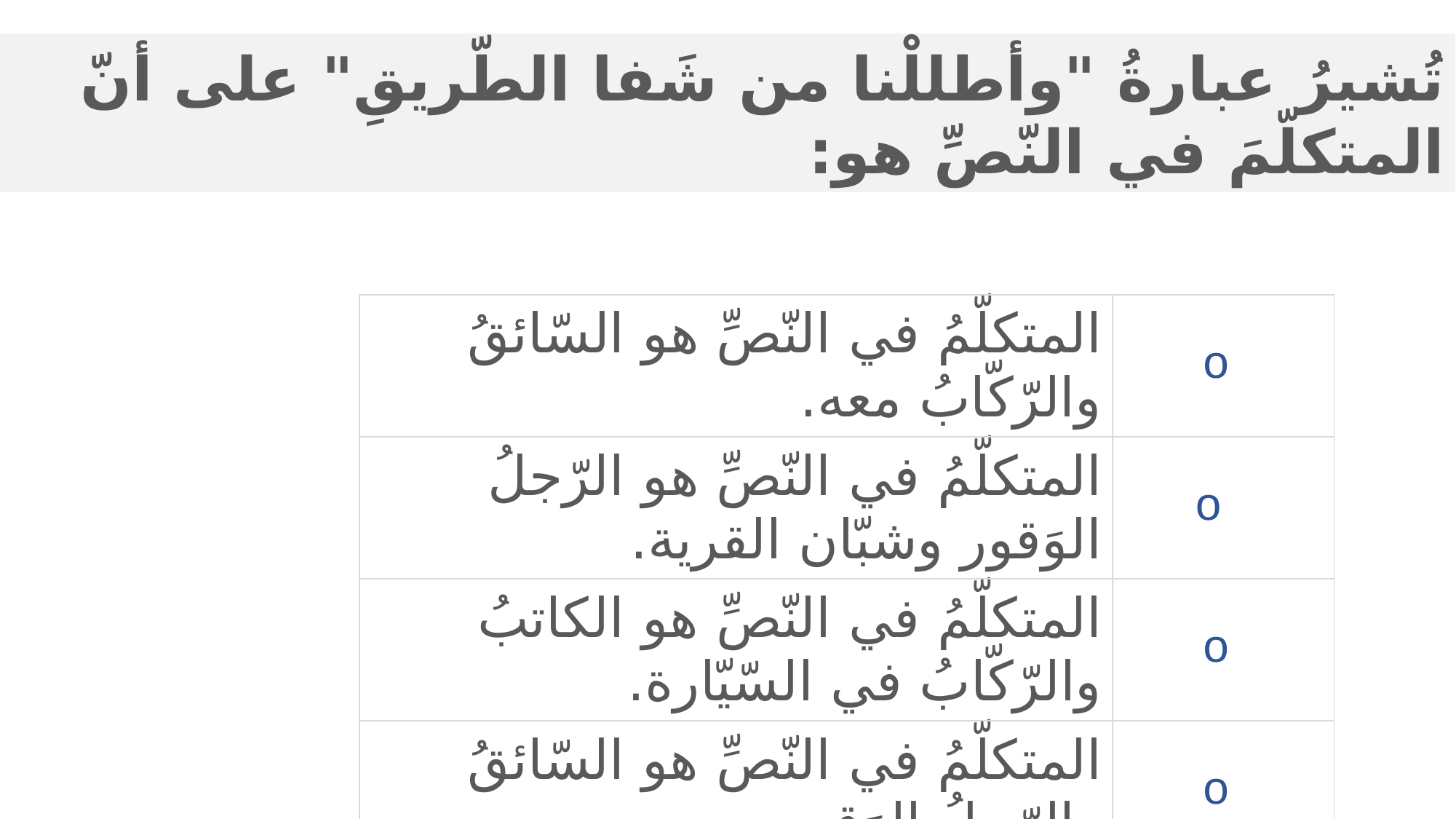

تُشيرُ عبارةُ "وأطللْنا من شَفا الطّريقِ" على أنّ المتكلّمَ في النّصِّ هو:
| المتكلّمُ في النّصِّ هو السّائقُ والرّكّابُ معه. |  |
| --- | --- |
| المتكلّمُ في النّصِّ هو الرّجلُ الوَقور وشبّان القرية. |  |
| المتكلّمُ في النّصِّ هو الكاتبُ والرّكّابُ في السّيّارة. |  |
| المتكلّمُ في النّصِّ هو السّائقُ والرّجلُ الوَقور. |  |